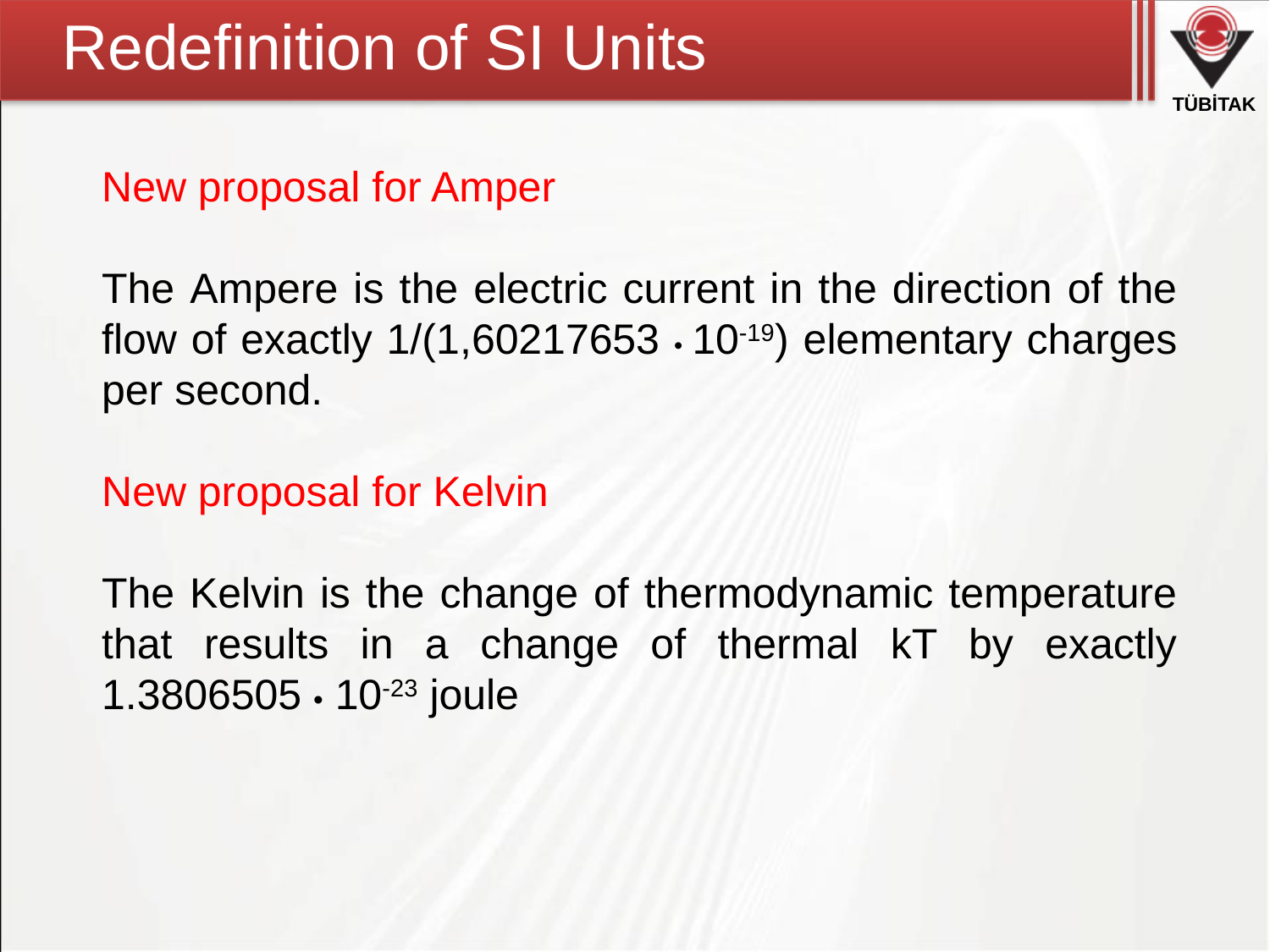

Redefinition of SI Units
New proposal for Amper

The Ampere is the electric current in the direction of the flow of exactly 1/(1,60217653 • 10-19) elementary charges per second.

New proposal for Kelvin

The Kelvin is the change of thermodynamic temperature that results in a change of thermal kT by exactly 1.3806505 • 10-23 joule